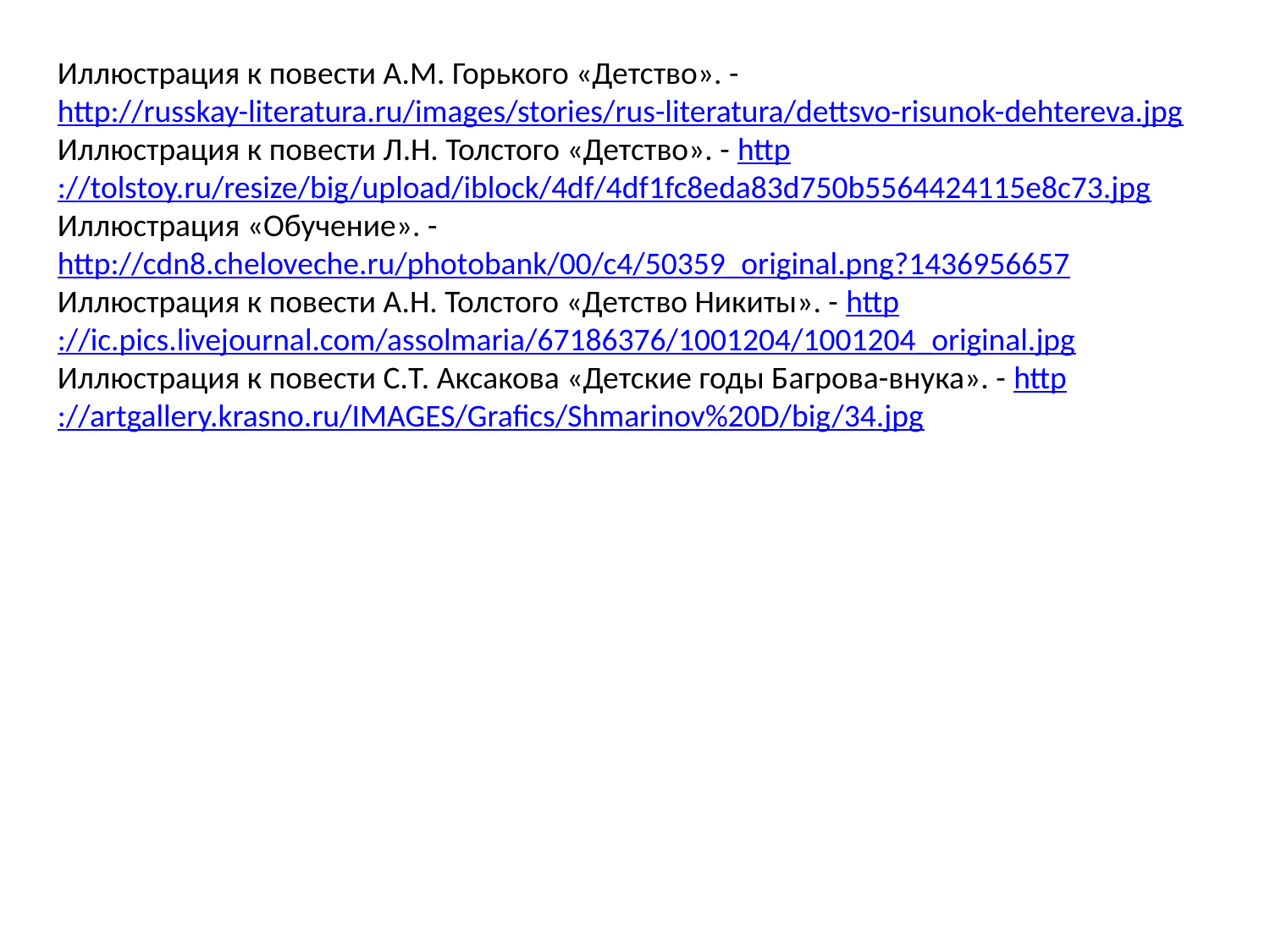

Иллюстрация к повести А.М. Горького «Детство». -  http://russkay-literatura.ru/images/stories/rus-literatura/dettsvo-risunok-dehtereva.jpg
Иллюстрация к повести Л.Н. Толстого «Детство». - http://tolstoy.ru/resize/big/upload/iblock/4df/4df1fc8eda83d750b5564424115e8c73.jpg
Иллюстрация «Обучение». - http://cdn8.cheloveche.ru/photobank/00/c4/50359_original.png?1436956657
Иллюстрация к повести А.Н. Толстого «Детство Никиты». - http://ic.pics.livejournal.com/assolmaria/67186376/1001204/1001204_original.jpg
Иллюстрация к повести С.Т. Аксакова «Детские годы Багрова-внука». - http://artgallery.krasno.ru/IMAGES/Grafics/Shmarinov%20D/big/34.jpg